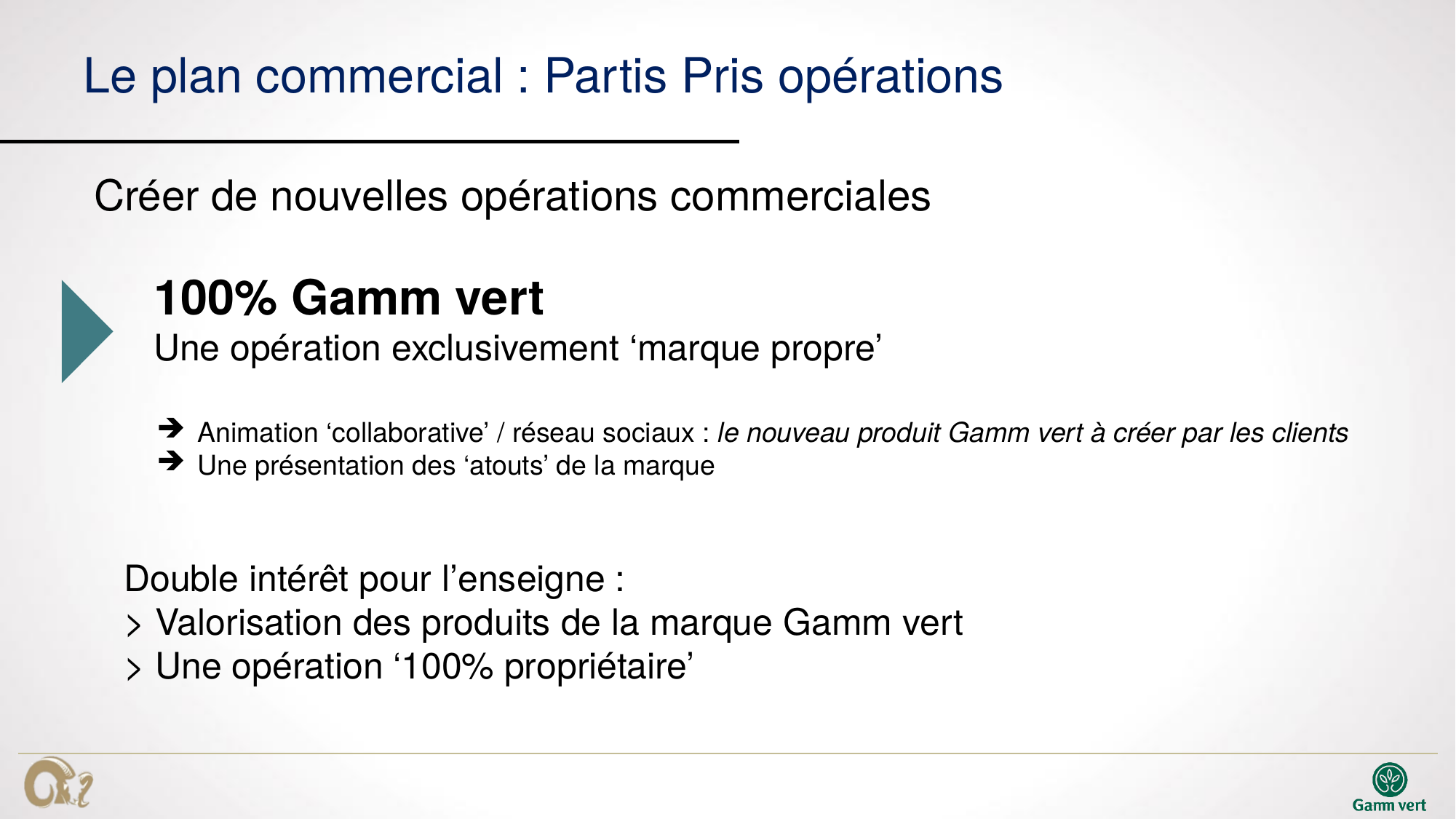

# Le plan commercial : Partis Pris opérations
Créer de nouvelles opérations commerciales
100% Gamm vert
Une opération exclusivement ‘marque propre’

Animation ‘collaborative’ / réseau sociaux : le nouveau produit Gamm vert à créer par les clients
Une présentation des ‘atouts’ de la marque

Double intérêt pour l’enseigne :
> Valorisation des produits de la marque Gamm vert
> Une opération ‘100% propriétaire’